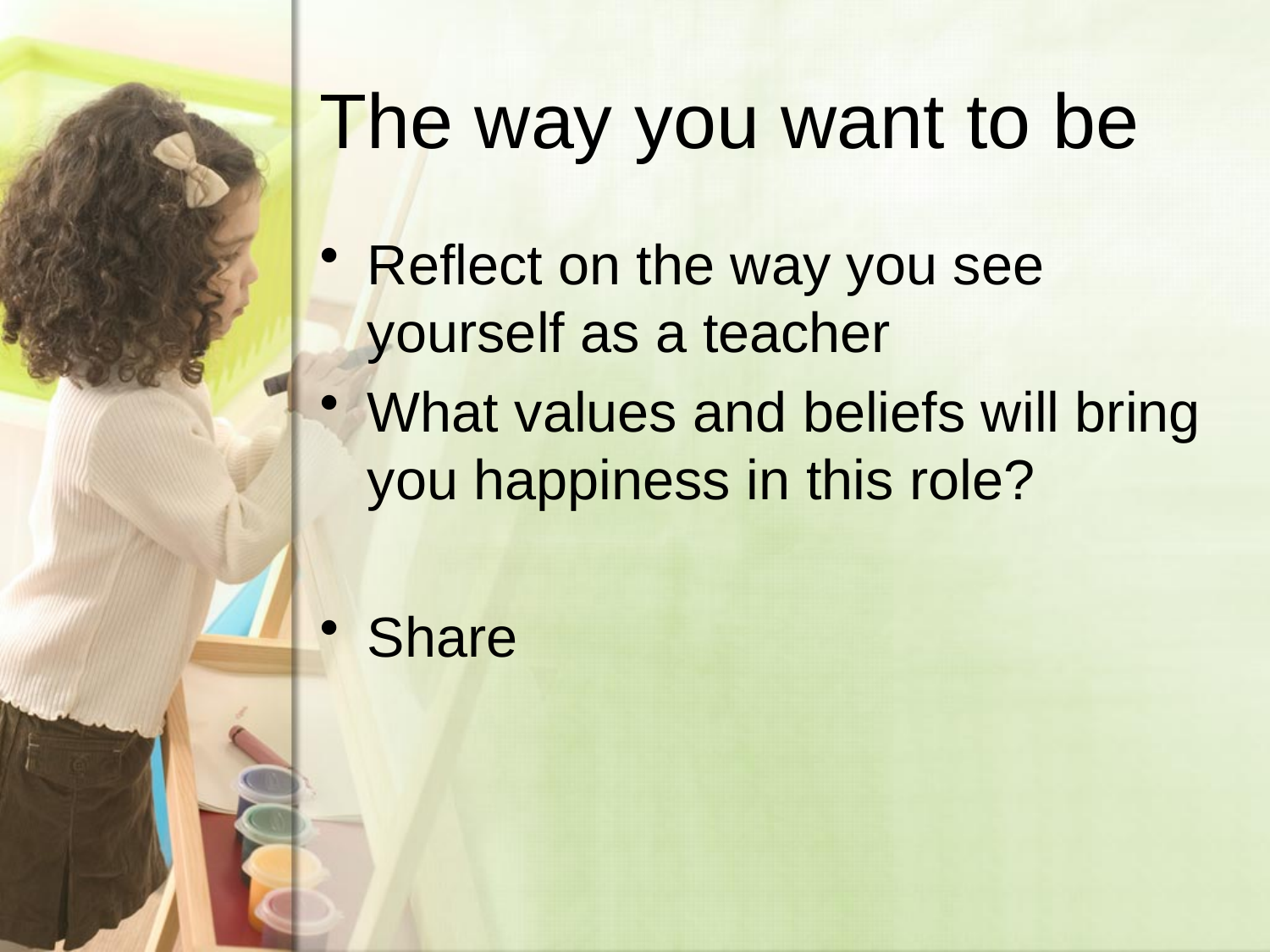

# The way you want to be
Reflect on the way you see yourself as a teacher
What values and beliefs will bring you happiness in this role?

Share